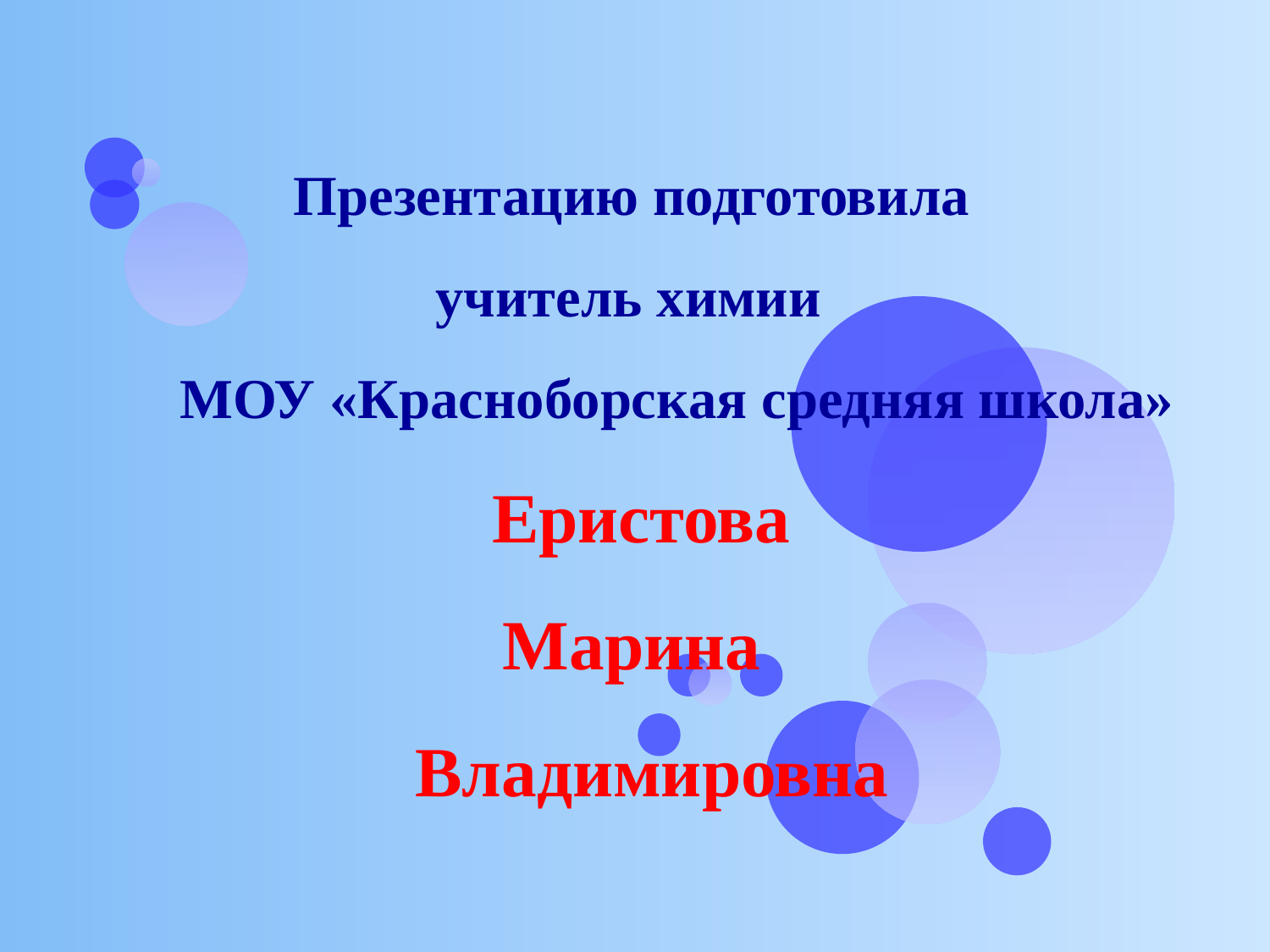

Презентацию подготовила
                    учитель химии
  МОУ «Красноборская средняя школа»
                        Еристова
                    Марина
               Владимировна